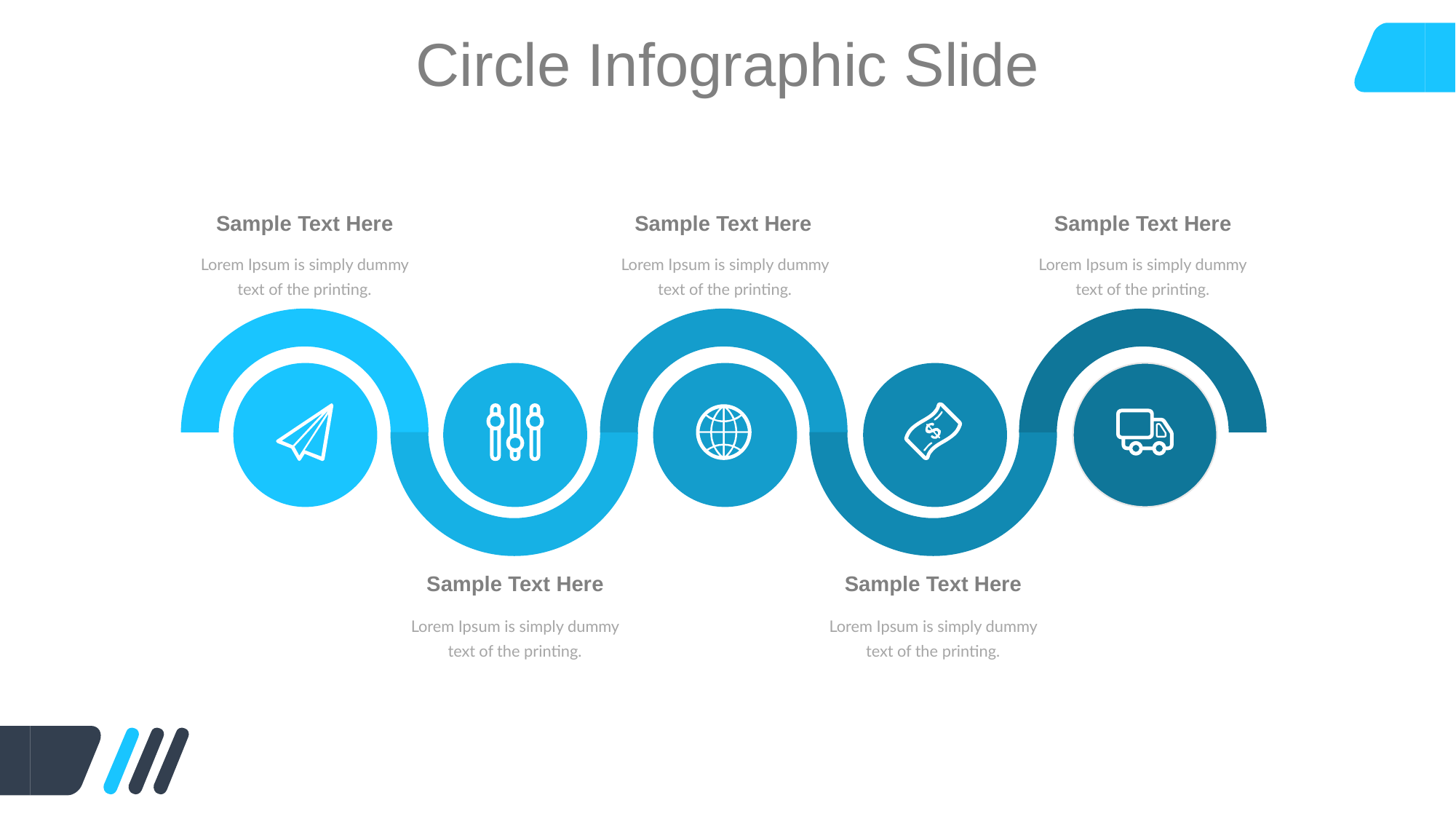

Circle Infographic Slide
Sample Text Here
Sample Text Here
Sample Text Here
Lorem Ipsum is simply dummy text of the printing.
Lorem Ipsum is simply dummy text of the printing.
Lorem Ipsum is simply dummy text of the printing.

Sample Text Here
Sample Text Here
Lorem Ipsum is simply dummy text of the printing.
Lorem Ipsum is simply dummy text of the printing.